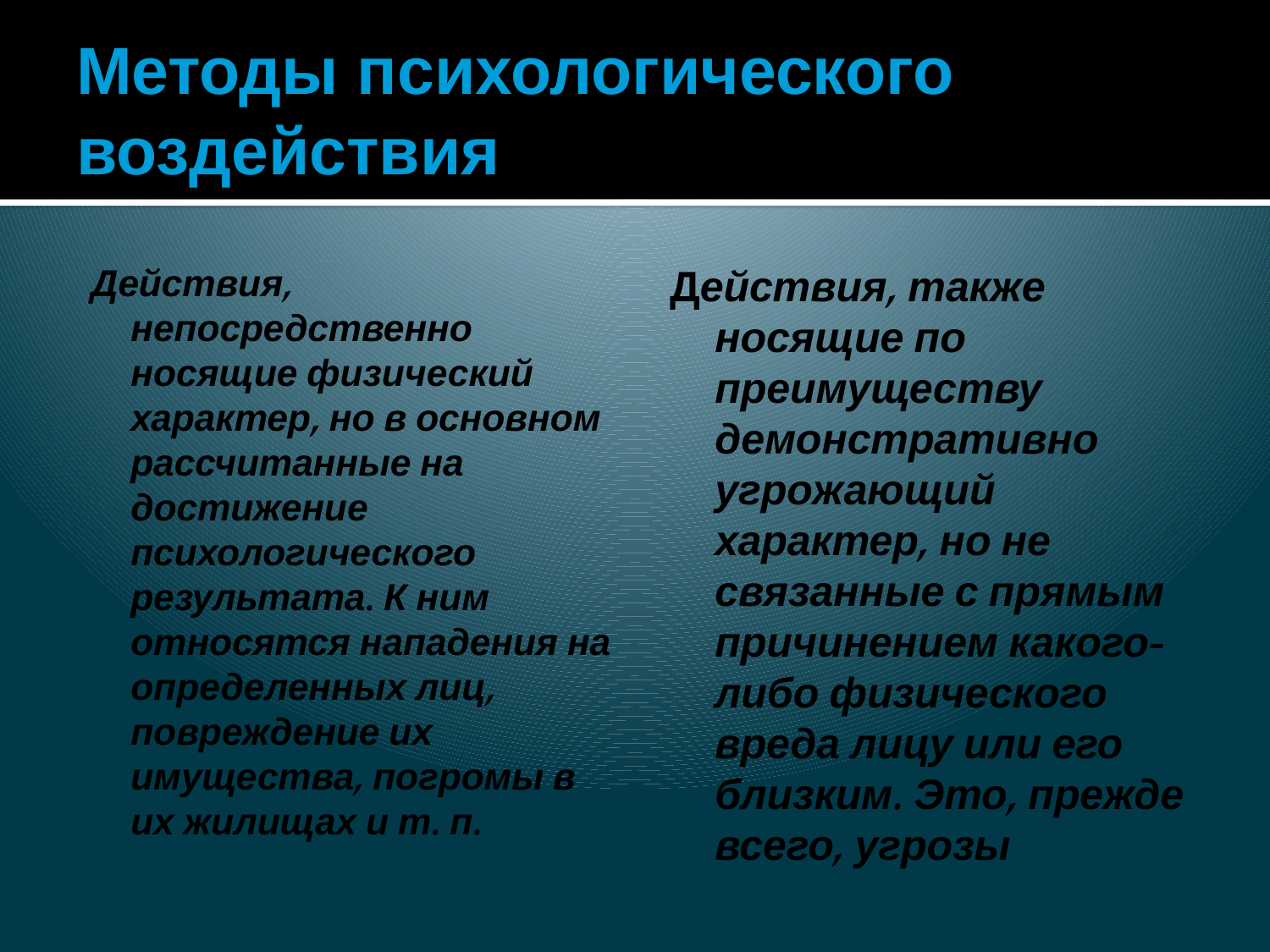

# Методы психологического воздействия
Действия, непосредственно носящие физический характер, но в основном рассчитанные на достижение психологического результата. К ним относятся нападения на определенных лиц, повреждение их имущества, погромы в их жилищах и т. п.
Действия, также носящие по преимуществу демонстративно угрожающий характер, но не связанные с прямым причинением какого-либо физического вреда лицу или его близким. Это, прежде всего, угрозы